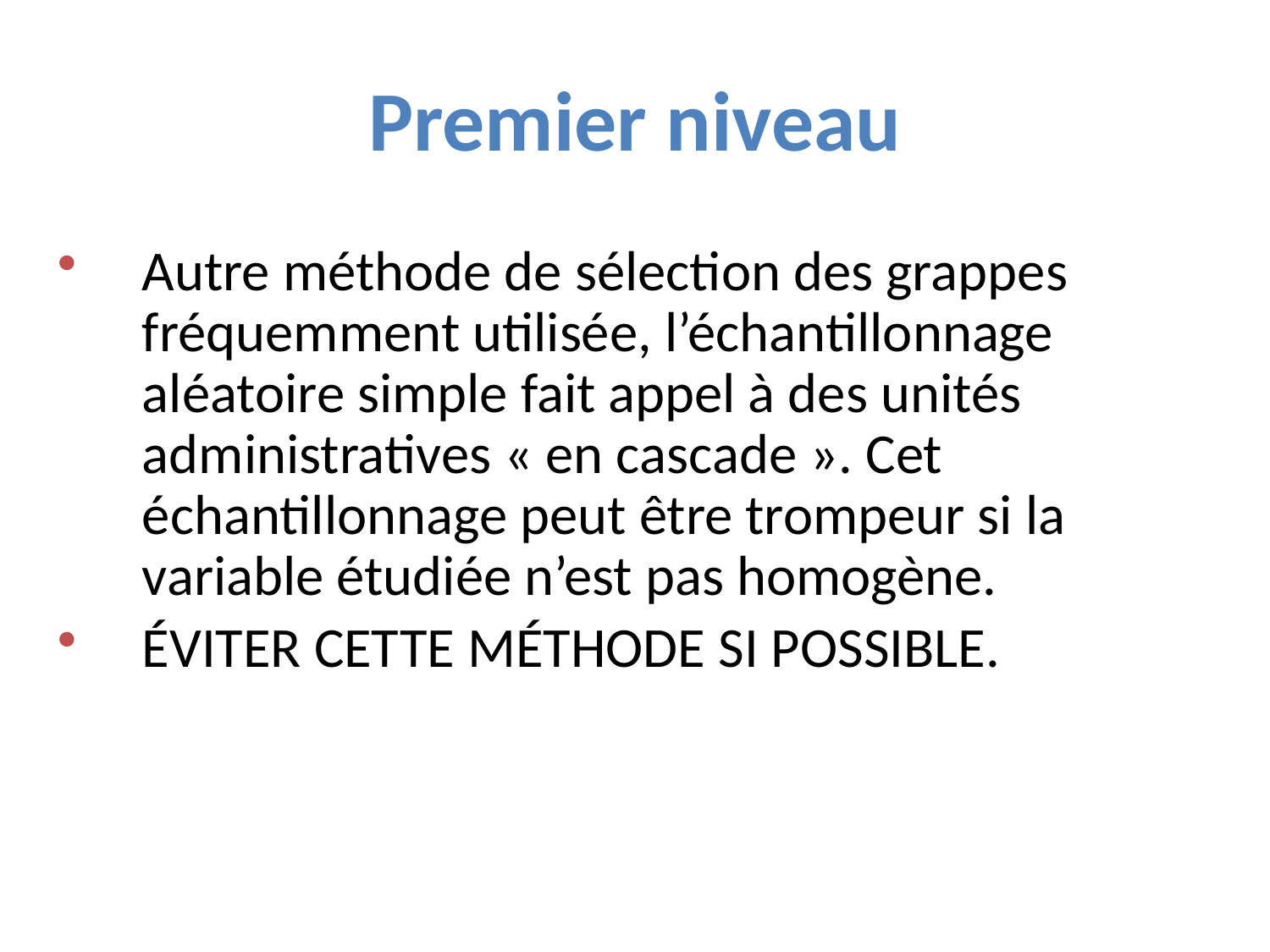

Premier niveau
Autre méthode de sélection des grappes fréquemment utilisée, l’échantillonnage aléatoire simple fait appel à des unités administratives « en cascade ». Cet échantillonnage peut être trompeur si la variable étudiée n’est pas homogène.
ÉVITER CETTE MÉTHODE SI POSSIBLE.